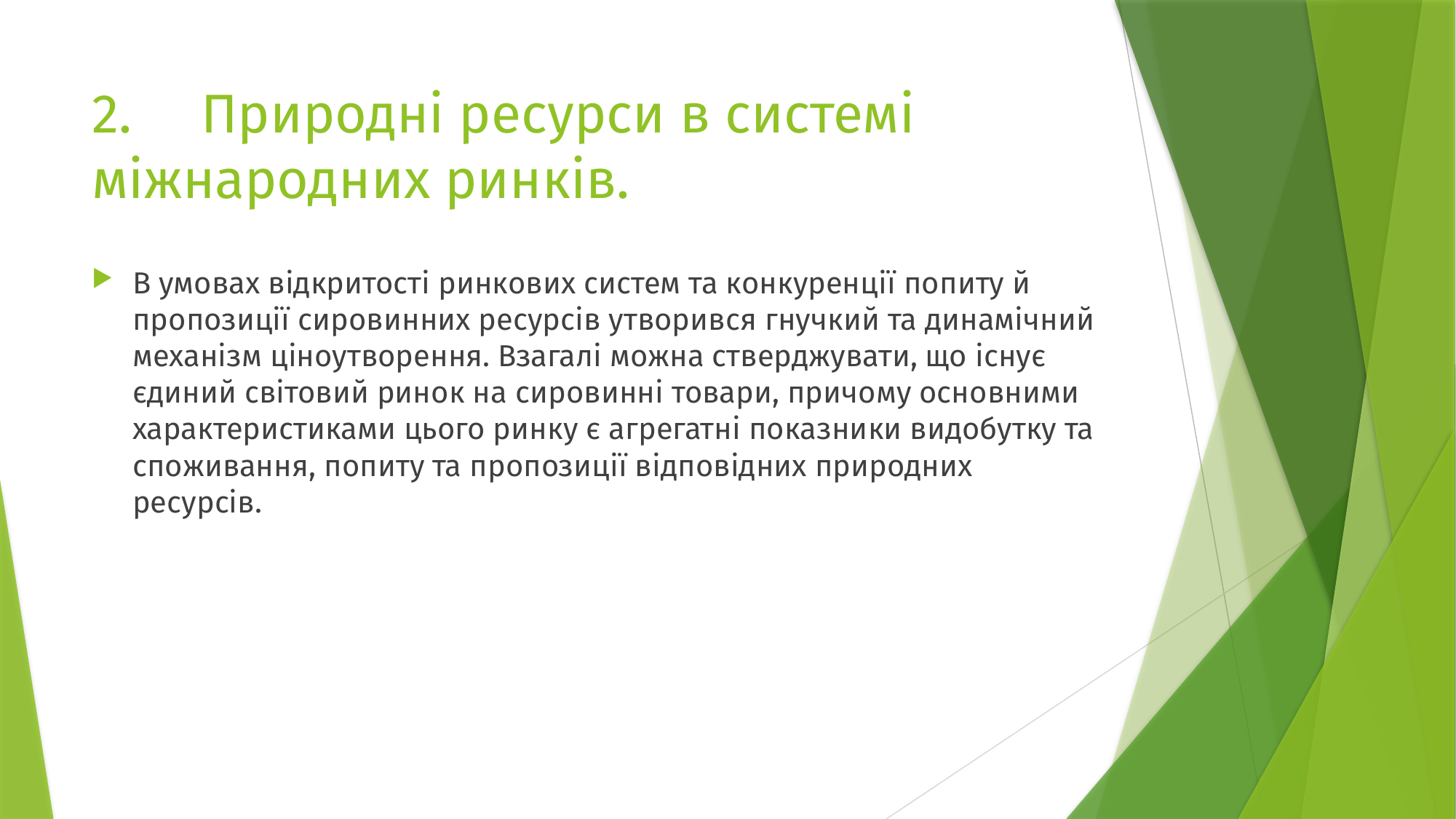

# 2.	Природні ресурси в системі міжнародних ринків.
В умовах відкритості ринкових систем та конкуренції попиту й пропозиції сировинних ресурсів утворився гнучкий та динамічний механізм ціноутворення. Взагалі можна стверджувати, що існує єдиний світовий ринок на сировинні товари, причому основними характеристиками цього ринку є агрегатні показники видобутку та споживання, попиту та пропозиції відповідних природних ресурсів.